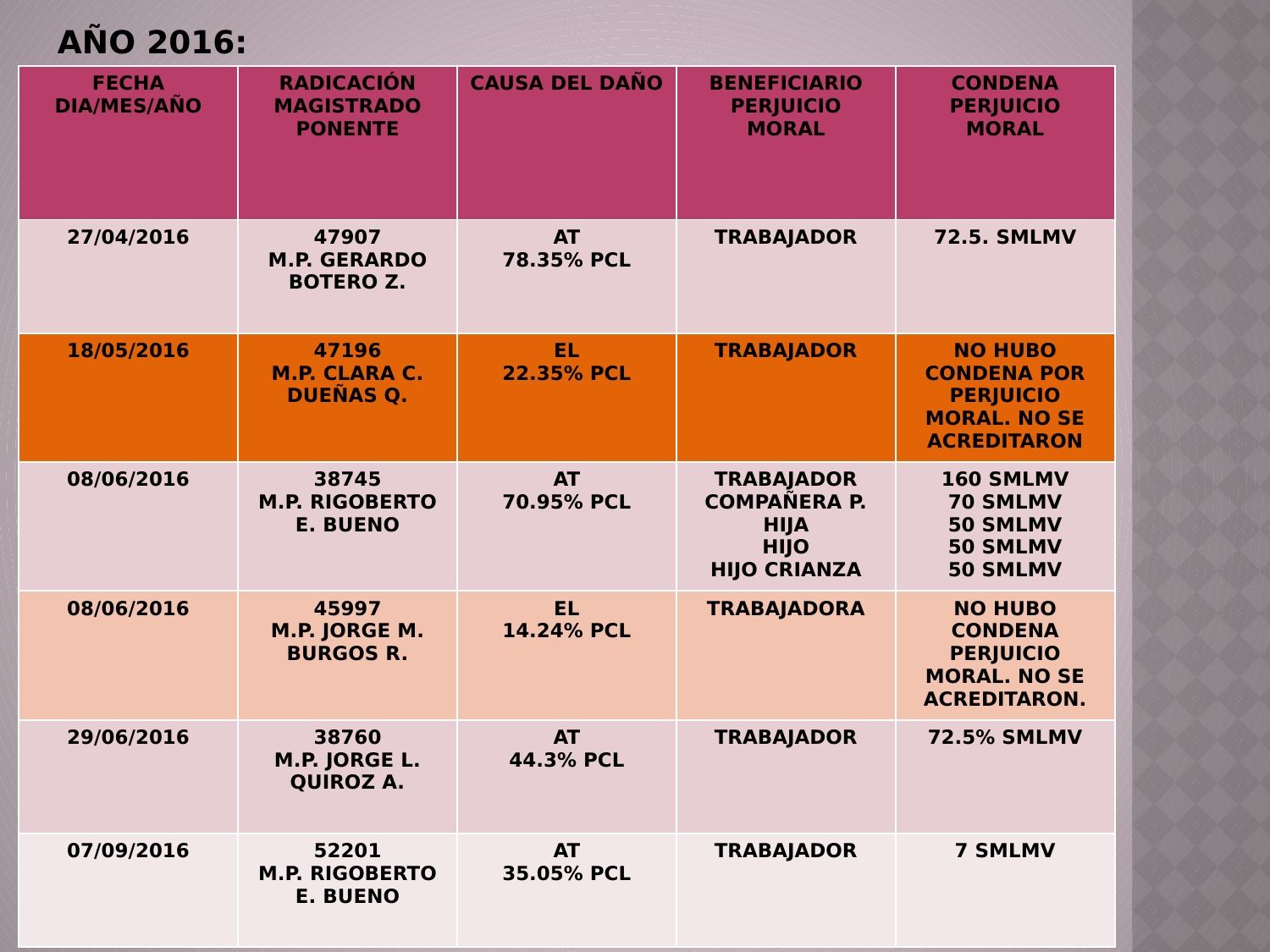

AÑO 2016:
| FECHA DIA/MES/AÑO | RADICACIÓN MAGISTRADO PONENTE | CAUSA DEL DAÑO | BENEFICIARIO PERJUICIO MORAL | CONDENA PERJUICIO MORAL |
| --- | --- | --- | --- | --- |
| 27/04/2016 | 47907 M.P. GERARDO BOTERO Z. | AT 78.35% PCL | TRABAJADOR | 72.5. SMLMV |
| 18/05/2016 | 47196 M.P. CLARA C. DUEÑAS Q. | EL 22.35% PCL | TRABAJADOR | NO HUBO CONDENA POR PERJUICIO MORAL. NO SE ACREDITARON |
| 08/06/2016 | 38745 M.P. RIGOBERTO E. BUENO | AT 70.95% PCL | TRABAJADOR COMPAÑERA P. HIJA HIJO HIJO CRIANZA | 160 SMLMV 70 SMLMV 50 SMLMV 50 SMLMV 50 SMLMV |
| 08/06/2016 | 45997 M.P. JORGE M. BURGOS R. | EL 14.24% PCL | TRABAJADORA | NO HUBO CONDENA PERJUICIO MORAL. NO SE ACREDITARON. |
| 29/06/2016 | 38760 M.P. JORGE L. QUIROZ A. | AT 44.3% PCL | TRABAJADOR | 72.5% SMLMV |
| 07/09/2016 | 52201 M.P. RIGOBERTO E. BUENO | AT 35.05% PCL | TRABAJADOR | 7 SMLMV |